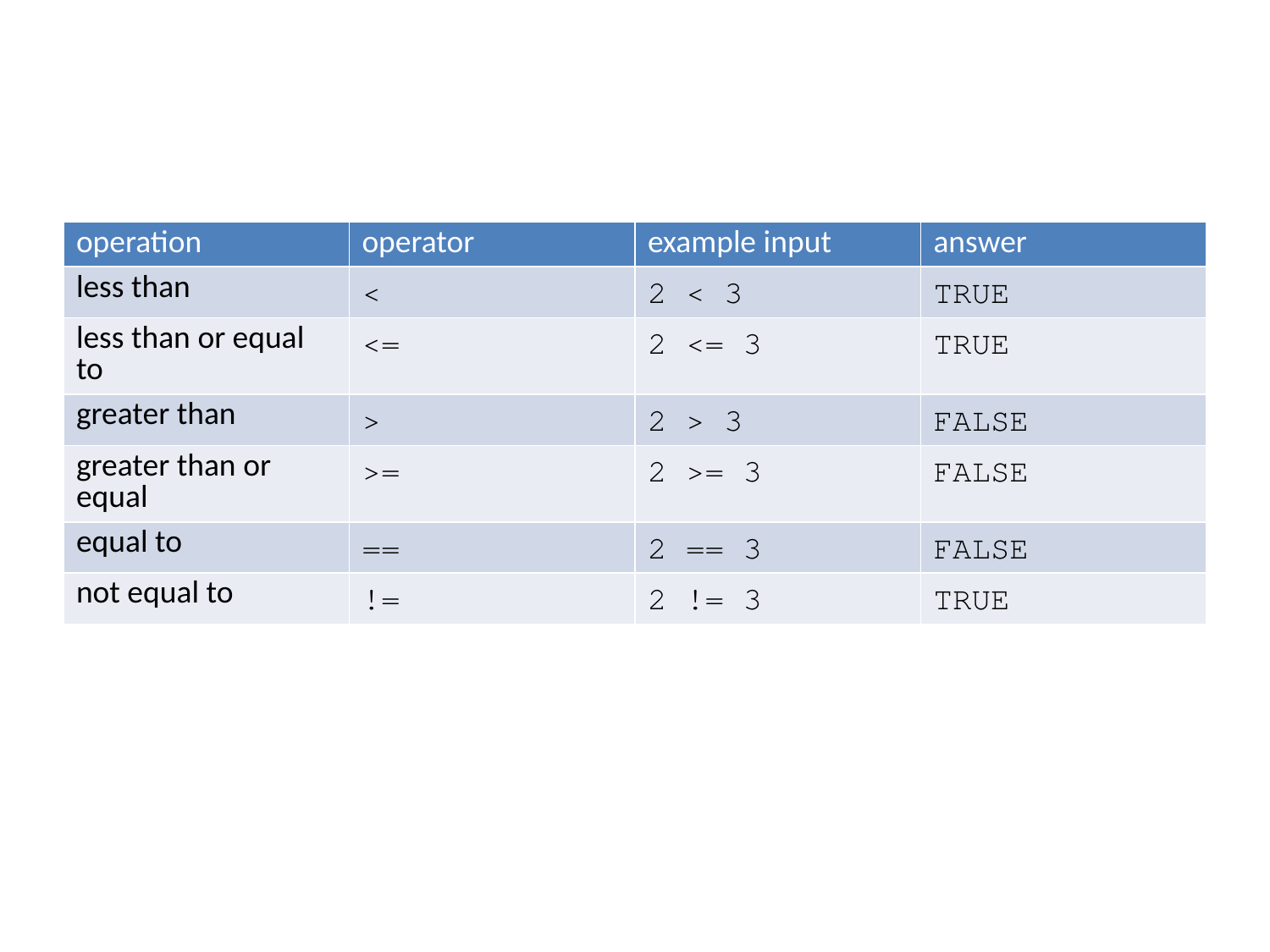

| operation | operator | example input | answer |
| --- | --- | --- | --- |
| less than | < | 2 < 3 | TRUE |
| less than or equal to | <= | 2 <= 3 | TRUE |
| greater than | > | 2 > 3 | FALSE |
| greater than or equal | >= | 2 >= 3 | FALSE |
| equal to | == | 2 == 3 | FALSE |
| not equal to | != | 2 != 3 | TRUE |